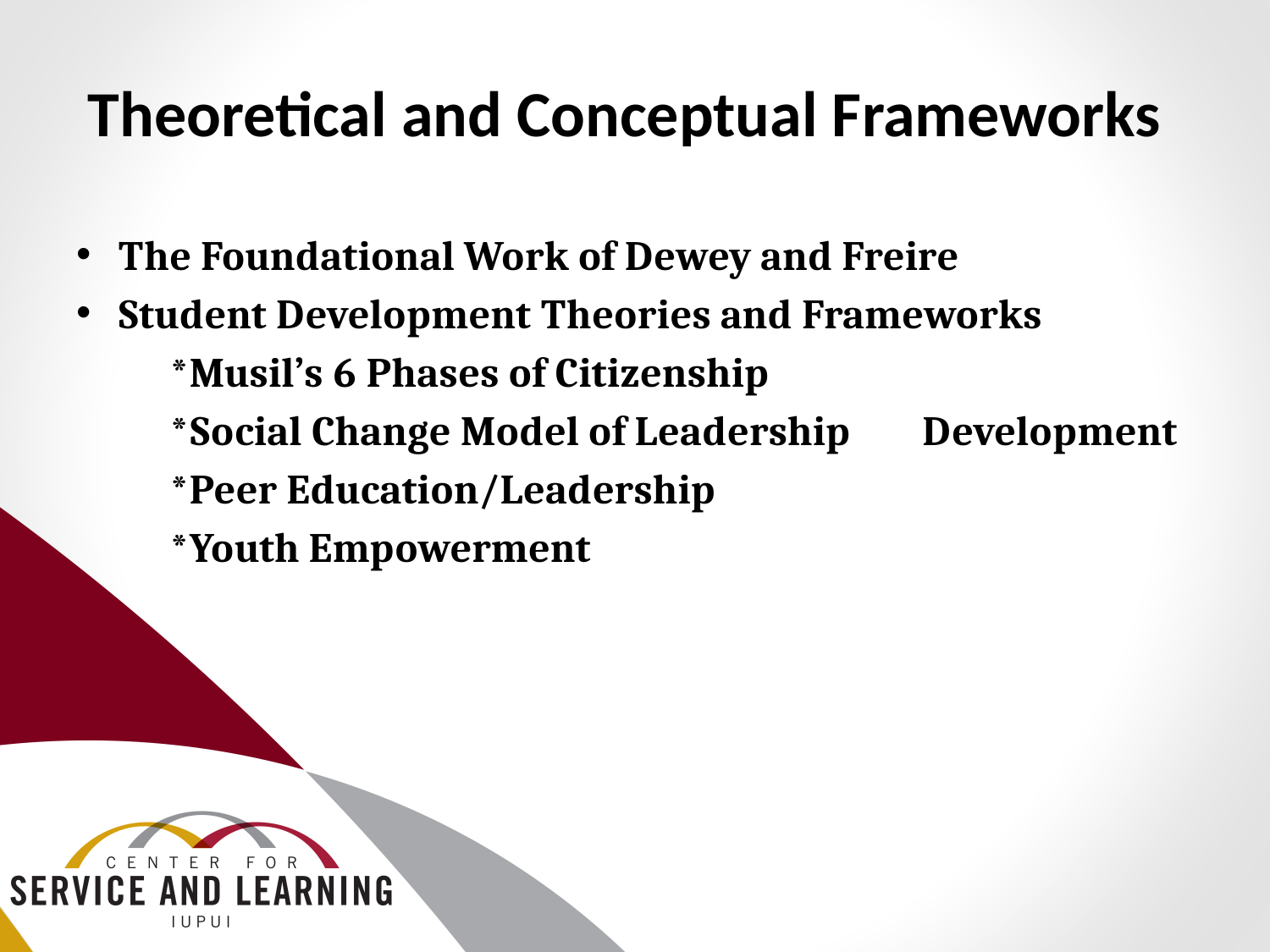

# Theoretical and Conceptual Frameworks
The Foundational Work of Dewey and Freire
Student Development Theories and Frameworks
	*Musil’s 6 Phases of Citizenship
	*Social Change Model of Leadership 			Development
	*Peer Education/Leadership
	*Youth Empowerment